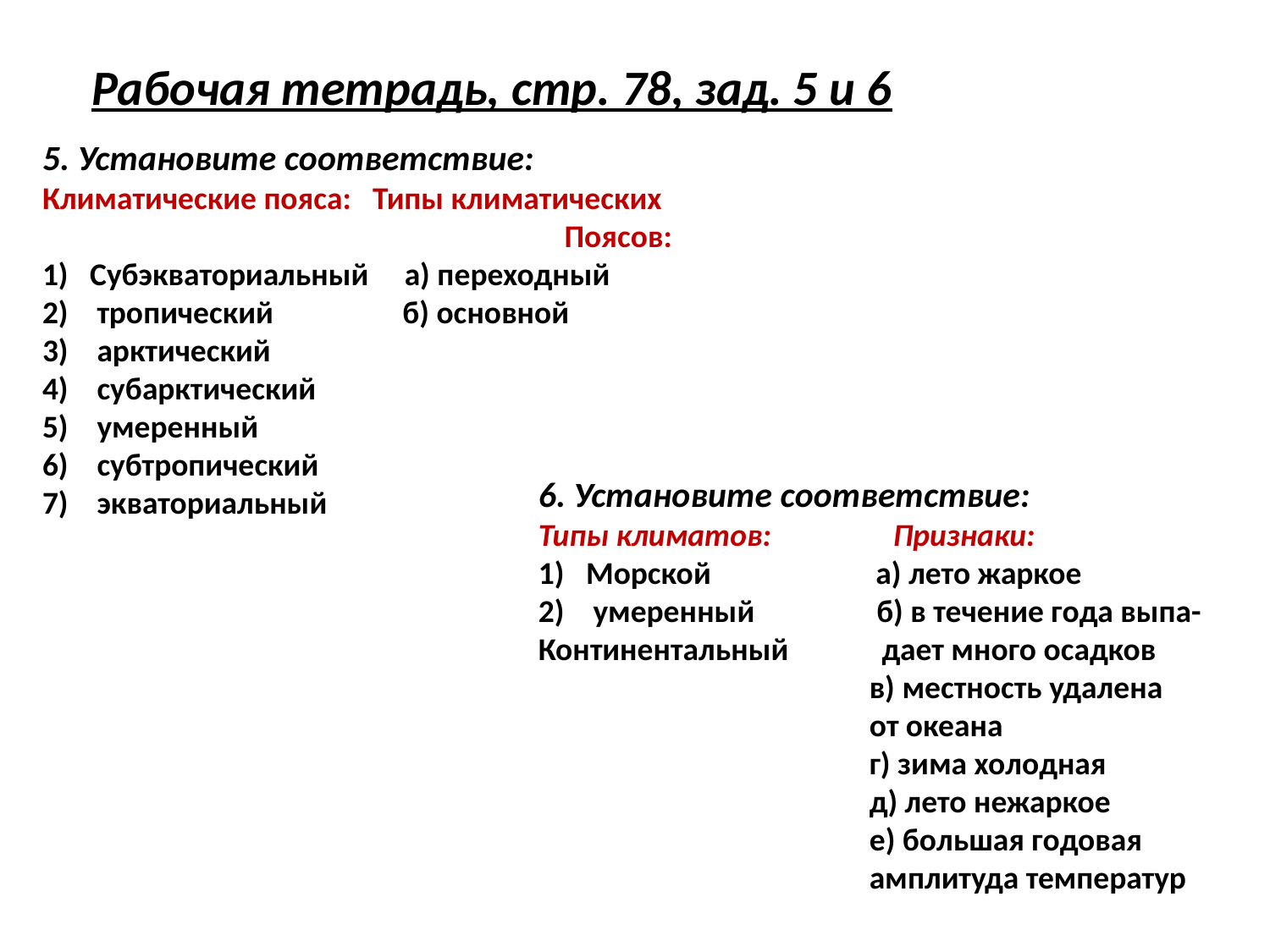

Рабочая тетрадь, стр. 78, зад. 5 и 6
5. Установите соответствие:
Климатические пояса:   Типы климатических
Поясов:
Субэкваториальный     а) переходный
 тропический                  б) основной
 арктический
 субарктический
 умеренный
 субтропический
 экваториальный

6. Установите соответствие:
Типы климатов:                 Признаки:
Морской                       а) лето жаркое
 умеренный                 б) в течение года выпа-
Континентальный             дает много осадков
                                              в) местность удалена
                                              от океана
                                              г) зима холодная
                                              д) лето нежаркое
                                              е) большая годовая
                                              амплитуда температур